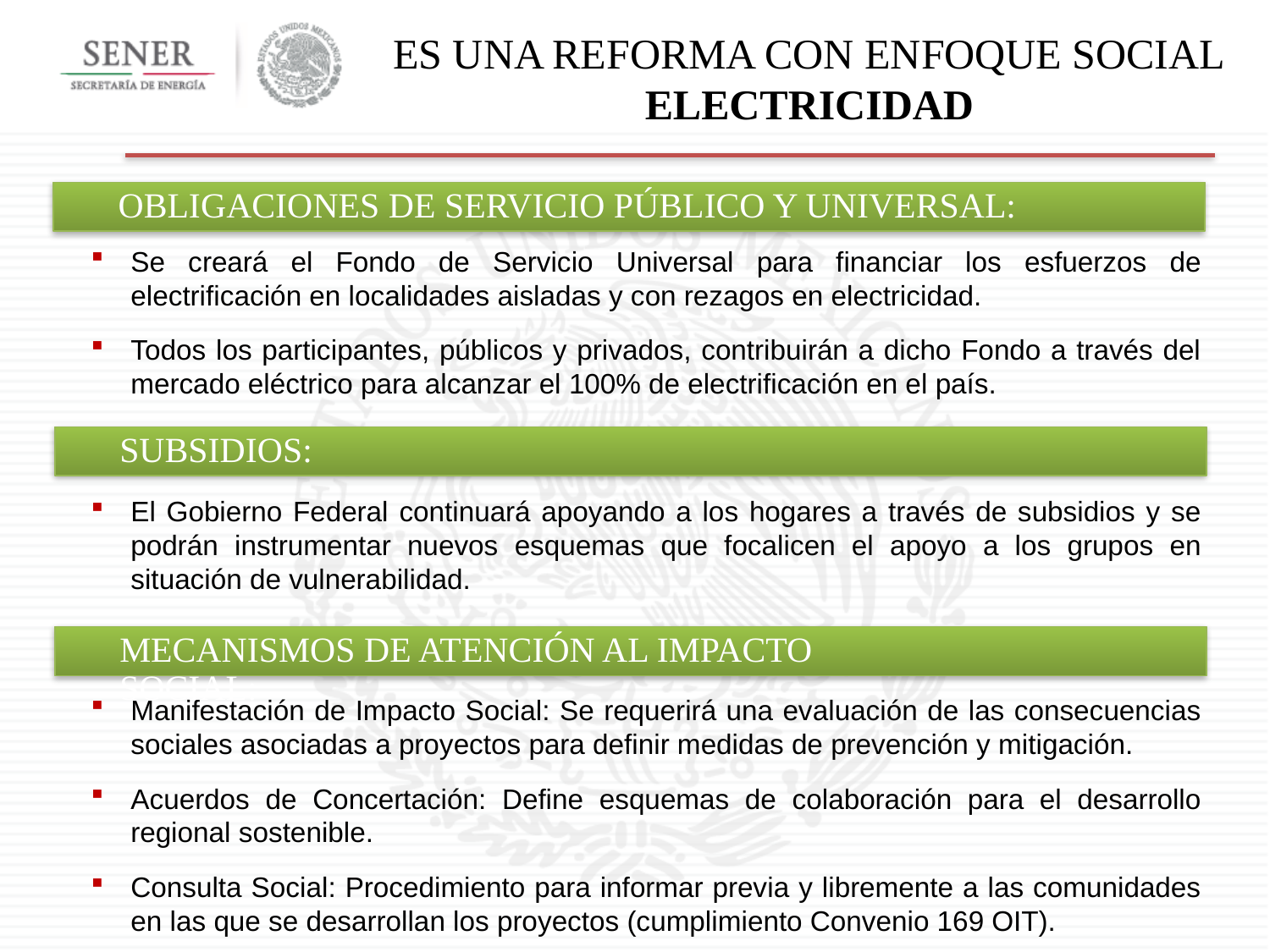

Es una Reforma con Enfoque Social
Electricidad
Obligaciones de Servicio Público y Universal:

Se creará el Fondo de Servicio Universal para financiar los esfuerzos de electrificación en localidades aisladas y con rezagos en electricidad.
Todos los participantes, públicos y privados, contribuirán a dicho Fondo a través del mercado eléctrico para alcanzar el 100% de electrificación en el país.

Subsidios:

El Gobierno Federal continuará apoyando a los hogares a través de subsidios y se podrán instrumentar nuevos esquemas que focalicen el apoyo a los grupos en situación de vulnerabilidad.
Mecanismos de atención al impacto social:

Manifestación de Impacto Social: Se requerirá una evaluación de las consecuencias sociales asociadas a proyectos para definir medidas de prevención y mitigación.
Acuerdos de Concertación: Define esquemas de colaboración para el desarrollo regional sostenible.
Consulta Social: Procedimiento para informar previa y libremente a las comunidades en las que se desarrollan los proyectos (cumplimiento Convenio 169 OIT).